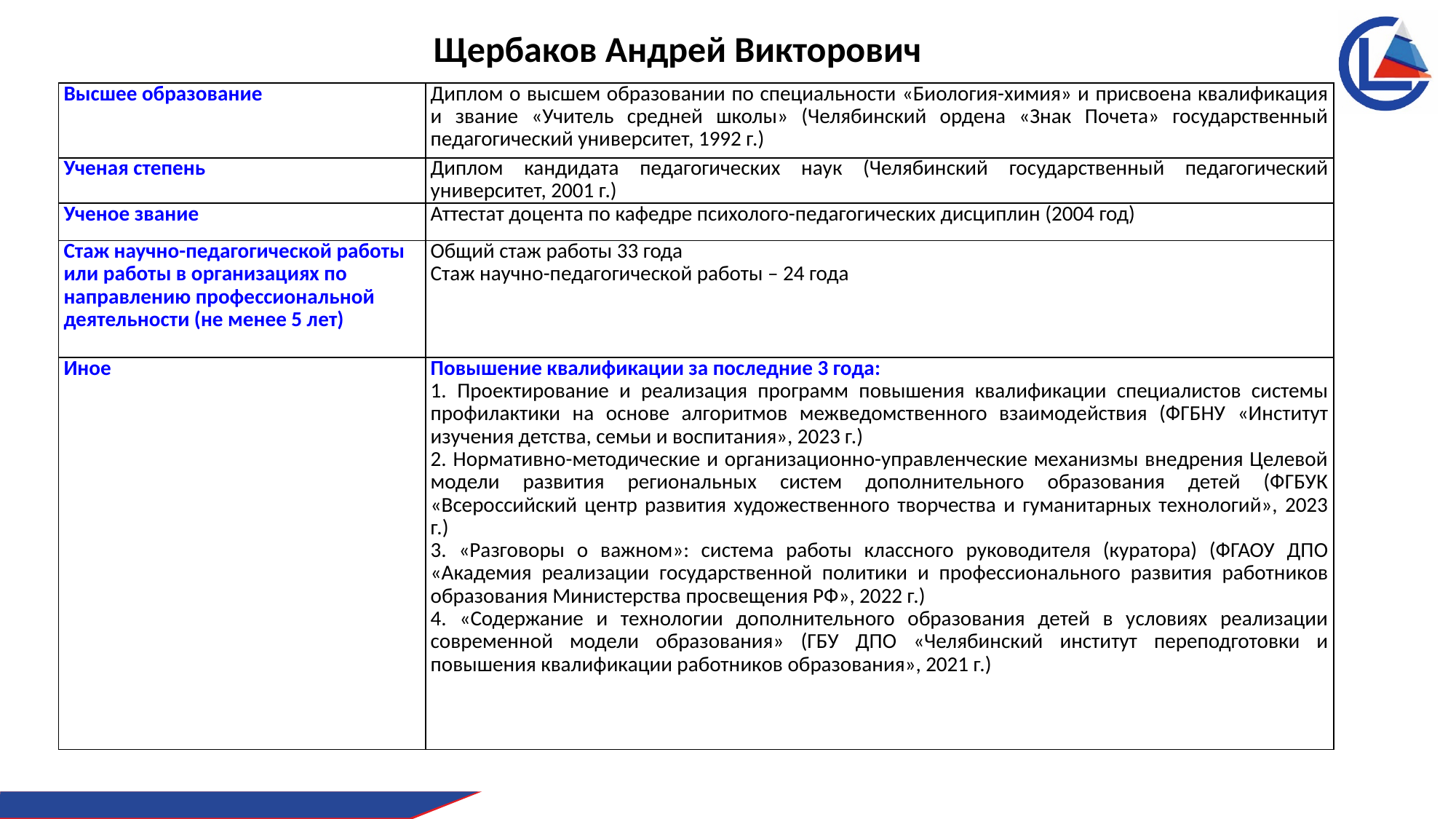

# Щербаков Андрей Викторович
| Высшее образование | Диплом о высшем образовании по специальности «Биология-химия» и присвоена квалификация и звание «Учитель средней школы» (Челябинский ордена «Знак Почета» государственный педагогический университет, 1992 г.) |
| --- | --- |
| Ученая степень | Диплом кандидата педагогических наук (Челябинский государственный педагогический университет, 2001 г.) |
| Ученое звание | Аттестат доцента по кафедре психолого-педагогических дисциплин (2004 год) |
| Стаж научно-педагогической работы или работы в организациях по направлению профессиональной деятельности (не менее 5 лет) | Общий стаж работы 33 года Стаж научно-педагогической работы – 24 года |
| Иное | Повышение квалификации за последние 3 года: 1. Проектирование и реализация программ повышения квалификации специалистов системы профилактики на основе алгоритмов межведомственного взаимодействия (ФГБНУ «Институт изучения детства, семьи и воспитания», 2023 г.) 2. Нормативно-методические и организационно-управленческие механизмы внедрения Целевой модели развития региональных систем дополнительного образования детей (ФГБУК «Всероссийский центр развития художественного творчества и гуманитарных технологий», 2023 г.) 3. «Разговоры о важном»: система работы классного руководителя (куратора) (ФГАОУ ДПО «Академия реализации государственной политики и профессионального развития работников образования Министерства просвещения РФ», 2022 г.) 4. «Содержание и технологии дополнительного образования детей в условиях реализации современной модели образования» (ГБУ ДПО «Челябинский институт переподготовки и повышения квалификации работников образования», 2021 г.) |